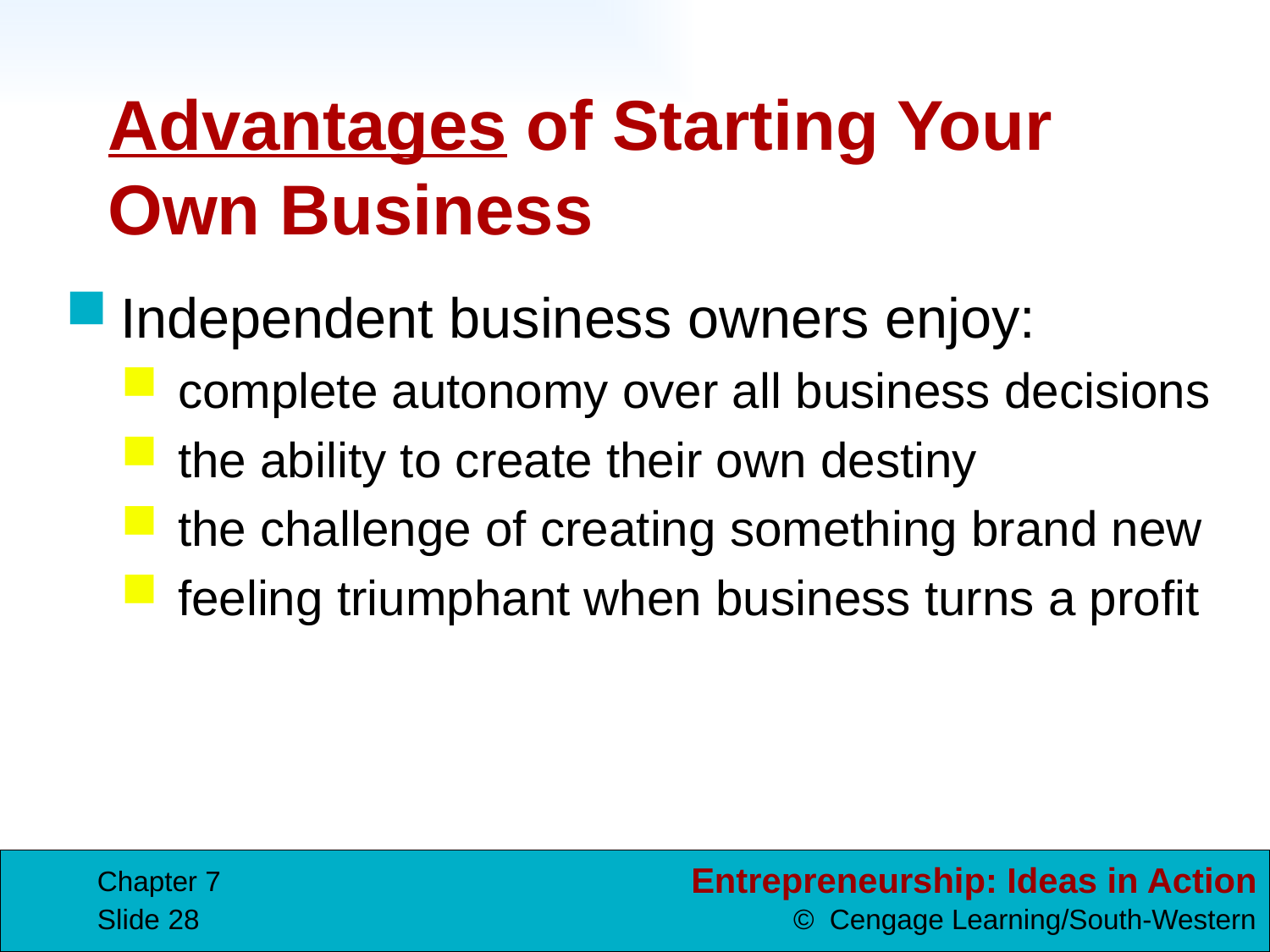

# Advantages of Starting Your Own Business
Independent business owners enjoy:
complete autonomy over all business decisions
the ability to create their own destiny
the challenge of creating something brand new
feeling triumphant when business turns a profit
Chapter 7
Slide 28